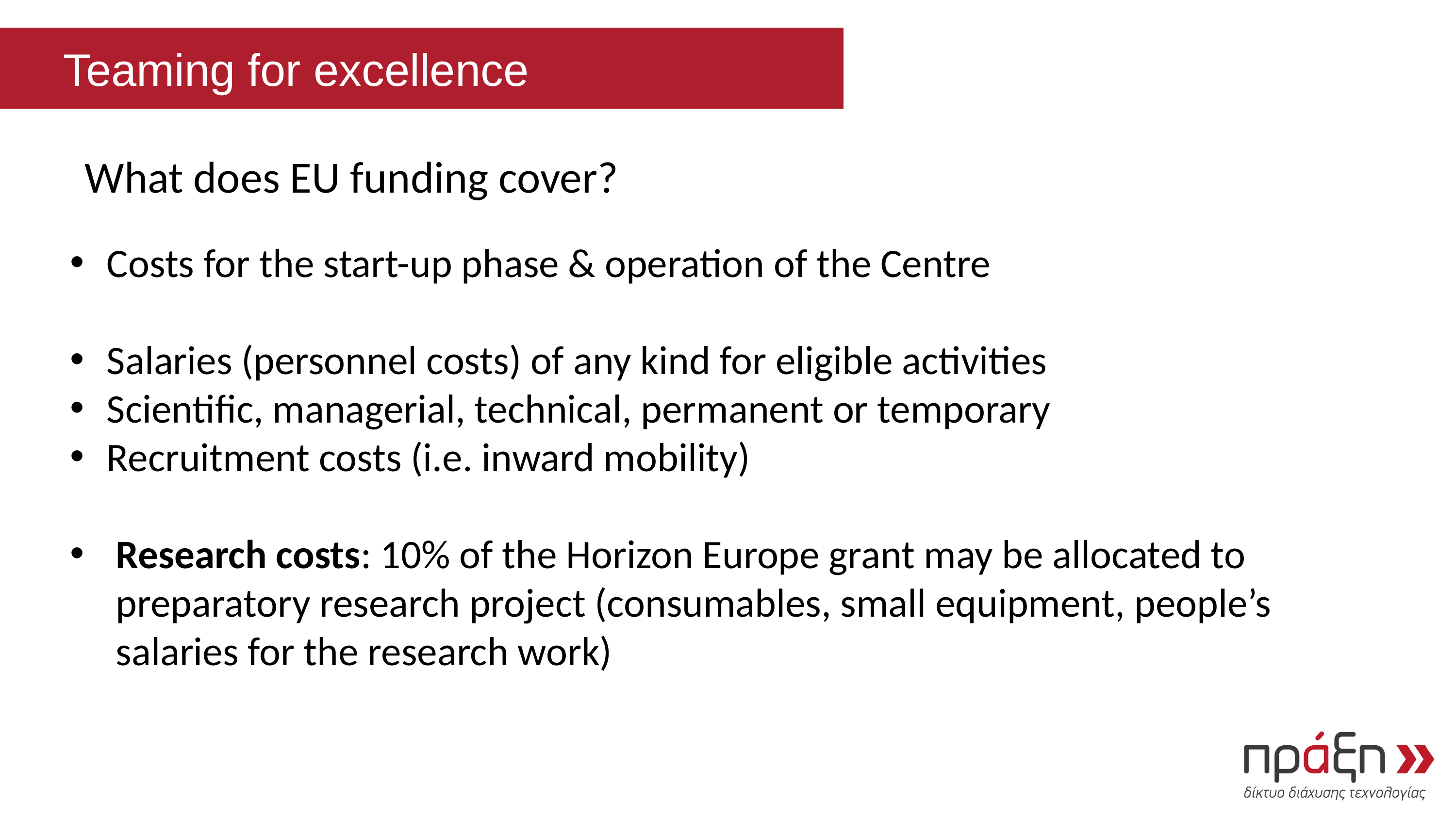

Teaming for excellence
# What does EU funding cover?
Costs for the start-up phase & operation of the Centre

Salaries (personnel costs) of any kind for eligible activities
Scientific, managerial, technical, permanent or temporary
Recruitment costs (i.e. inward mobility)

Research costs: 10% of the Horizon Europe grant may be allocated to preparatory research project (consumables, small equipment, people’s salaries for the research work)